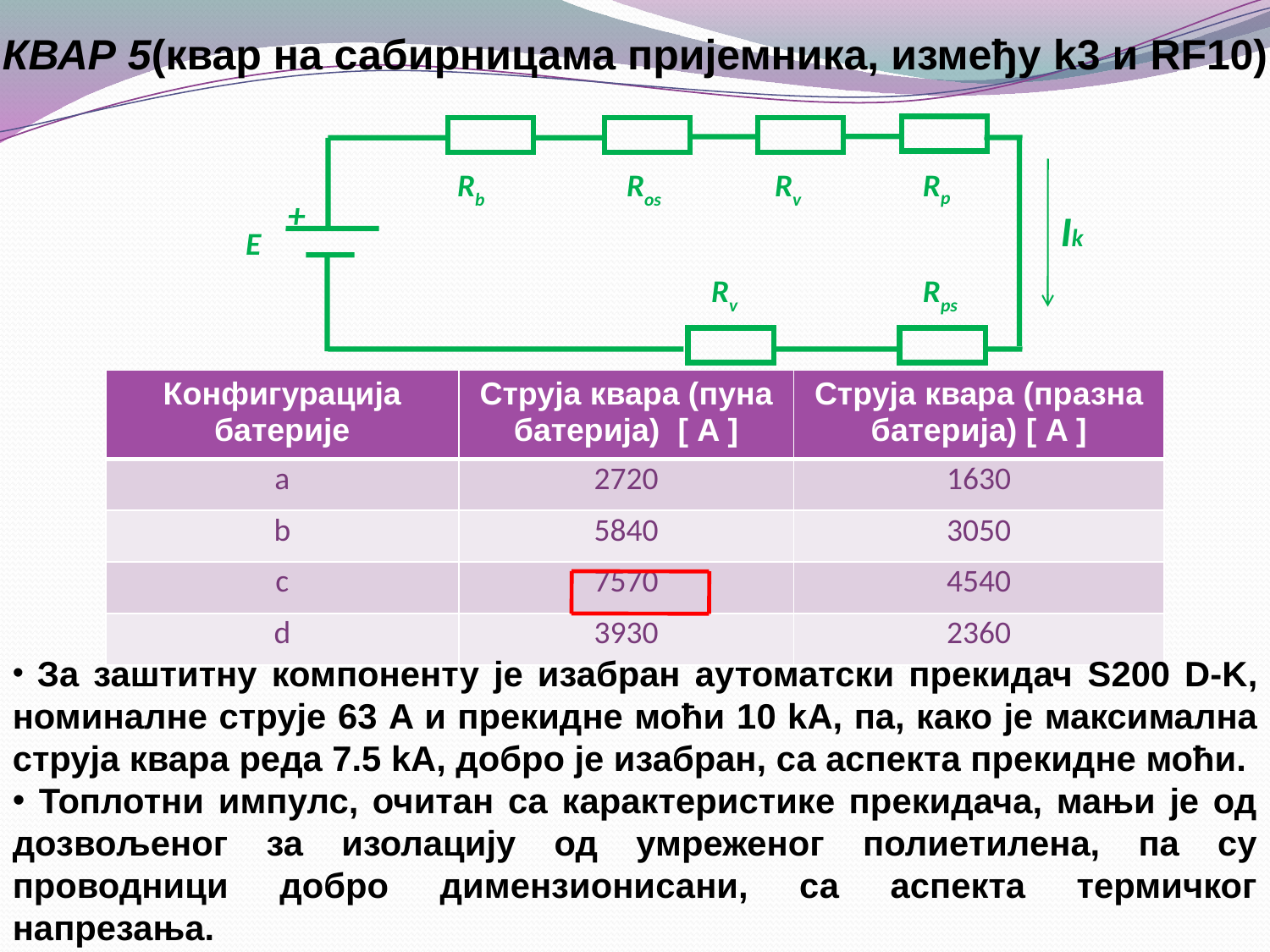

КВАР 5(квар на сабирницама пријемника, између k3 и RF10)

Rv
Rps

Rb
Ros
Rv
Rp
+
Ik
E

| Конфигурација батерије | Струја квара (пуна батерија) [ A ] | Струја квара (празна батерија) [ A ] |
| --- | --- | --- |
| a | 2720 | 1630 |
| b | 5840 | 3050 |
| c | 7570 | 4540 |
| d | 3930 | 2360 |
 За заштитну компоненту је изабран аутоматски прекидач S200 D-K, номиналне струје 63 A и прекидне моћи 10 kA, па, како је максимална струја квара реда 7.5 kA, добро је изабран, са аспекта прекидне моћи.
 Топлотни импулс, очитан са карактеристике прекидача, мањи је од дозвољеног за изолацију од умреженог полиетилена, па су проводници добро димензионисани, са аспекта термичког напрезања.